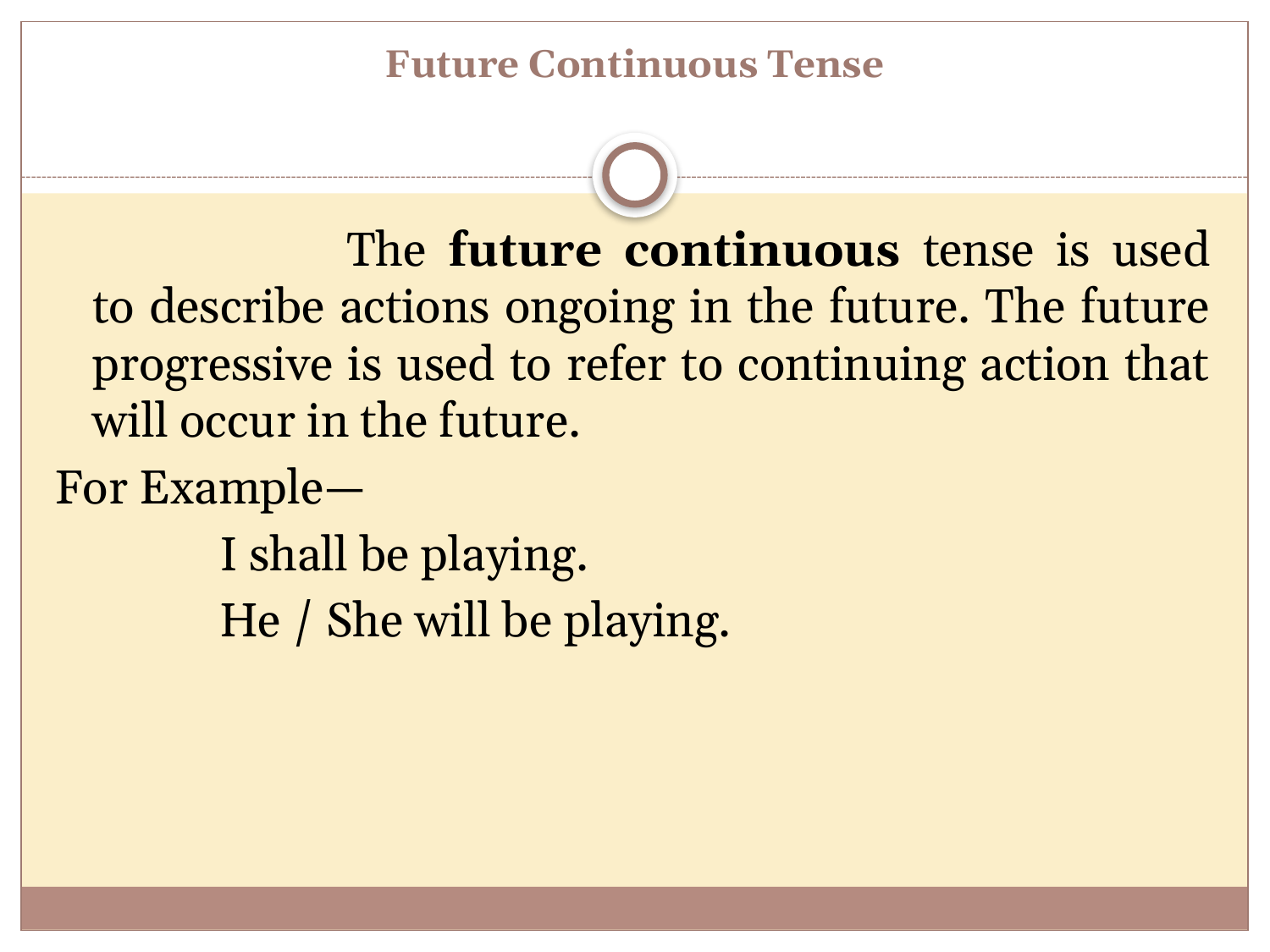

# Future Continuous Tense
			The future continuous tense is used to describe actions ongoing in the future. The future progressive is used to refer to continuing action that will occur in the future.
For Example—
		I shall be playing.
		He / She will be playing.